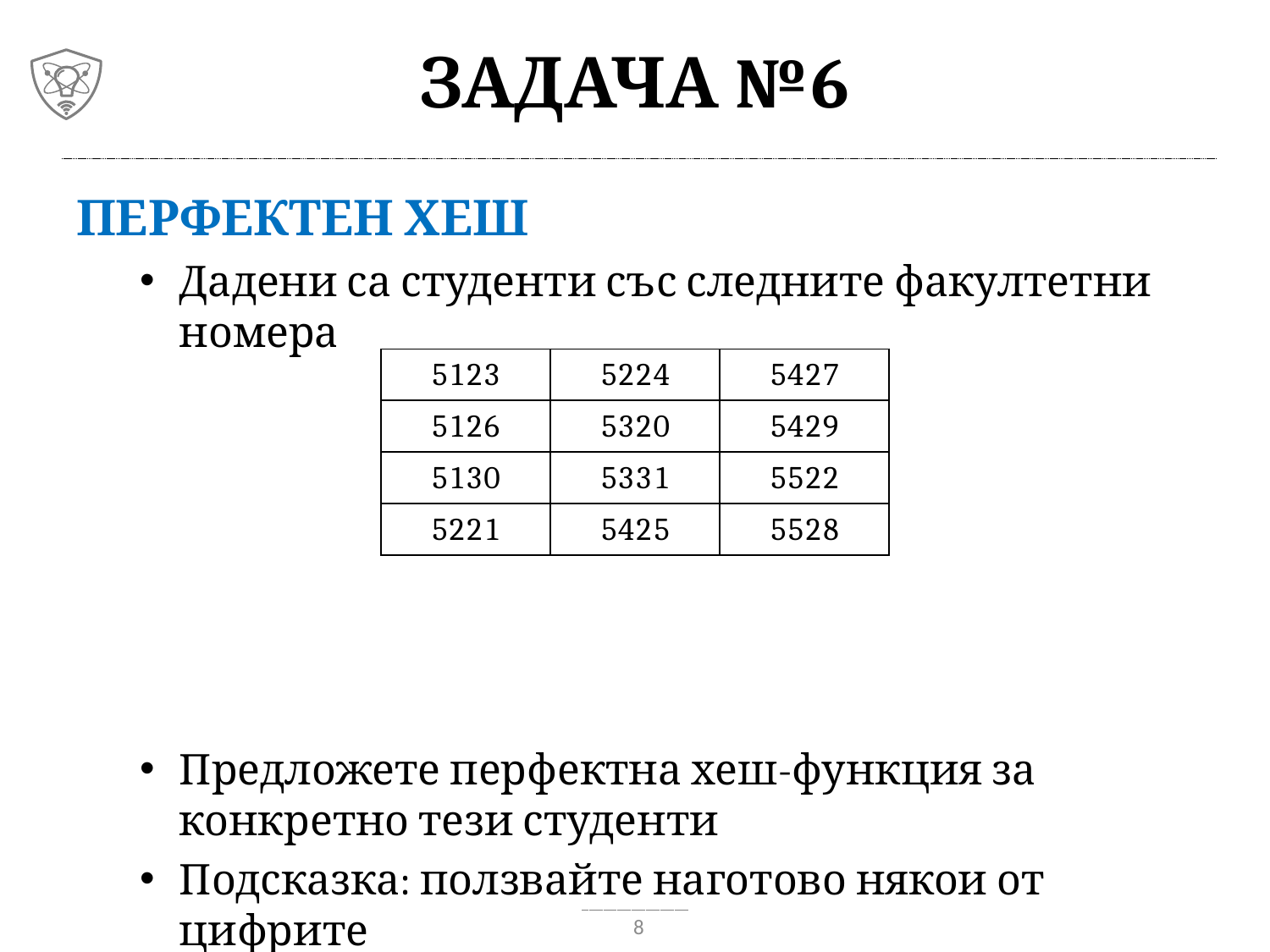

# Задача №6
Перфектен хеш
Дадени са студенти със следните факултетни номера

Предложете перфектна хеш-функция за конкретно тези студенти
Подсказка: ползвайте наготово някои от цифрите

| 5123 | 5224 | 5427 |
| --- | --- | --- |
| 5126 | 5320 | 5429 |
| 5130 | 5331 | 5522 |
| 5221 | 5425 | 5528 |
8